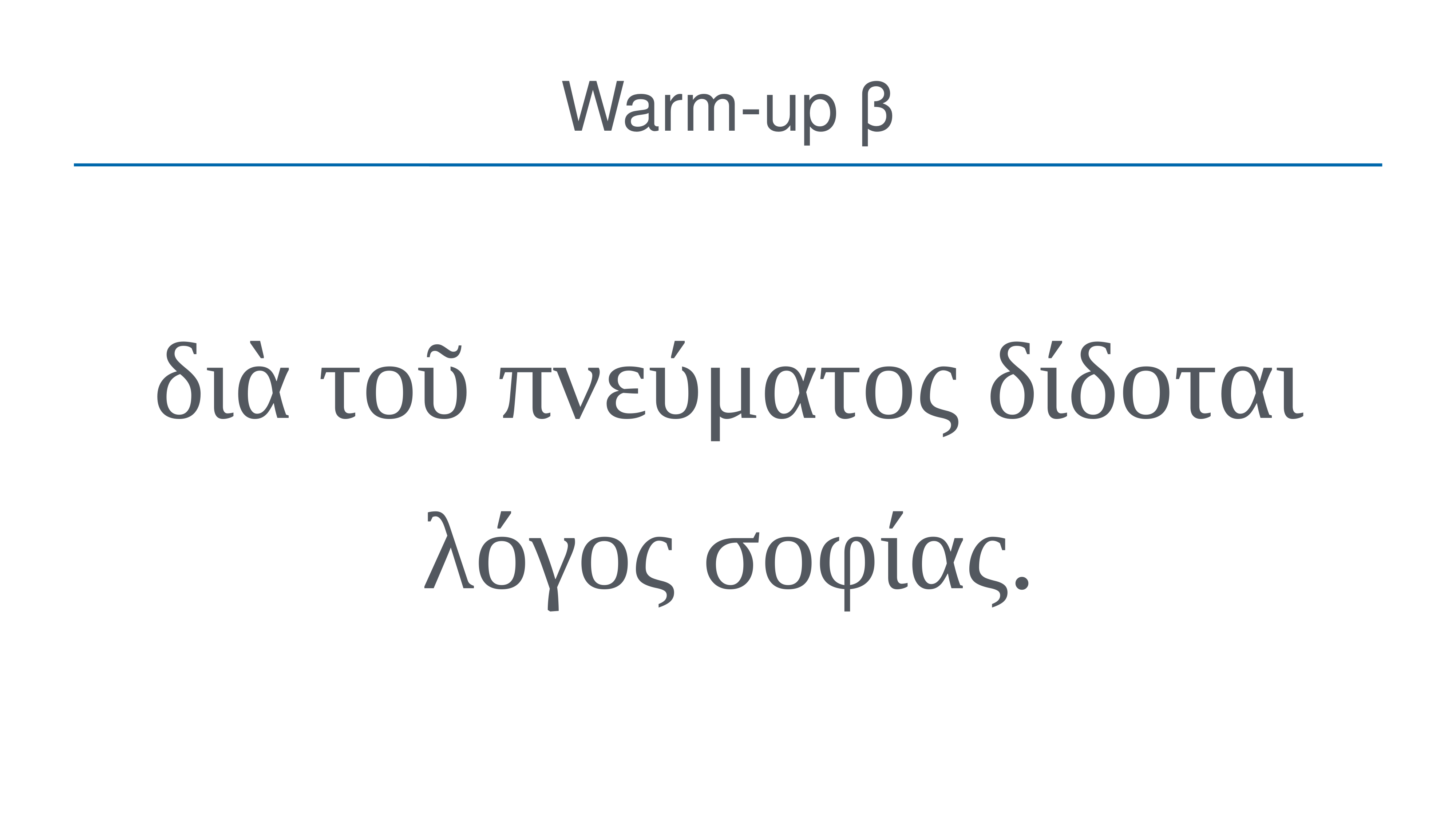

# Warm-up β
διὰ τοῦ πνεύματος δίδοται λόγος σοφίας.